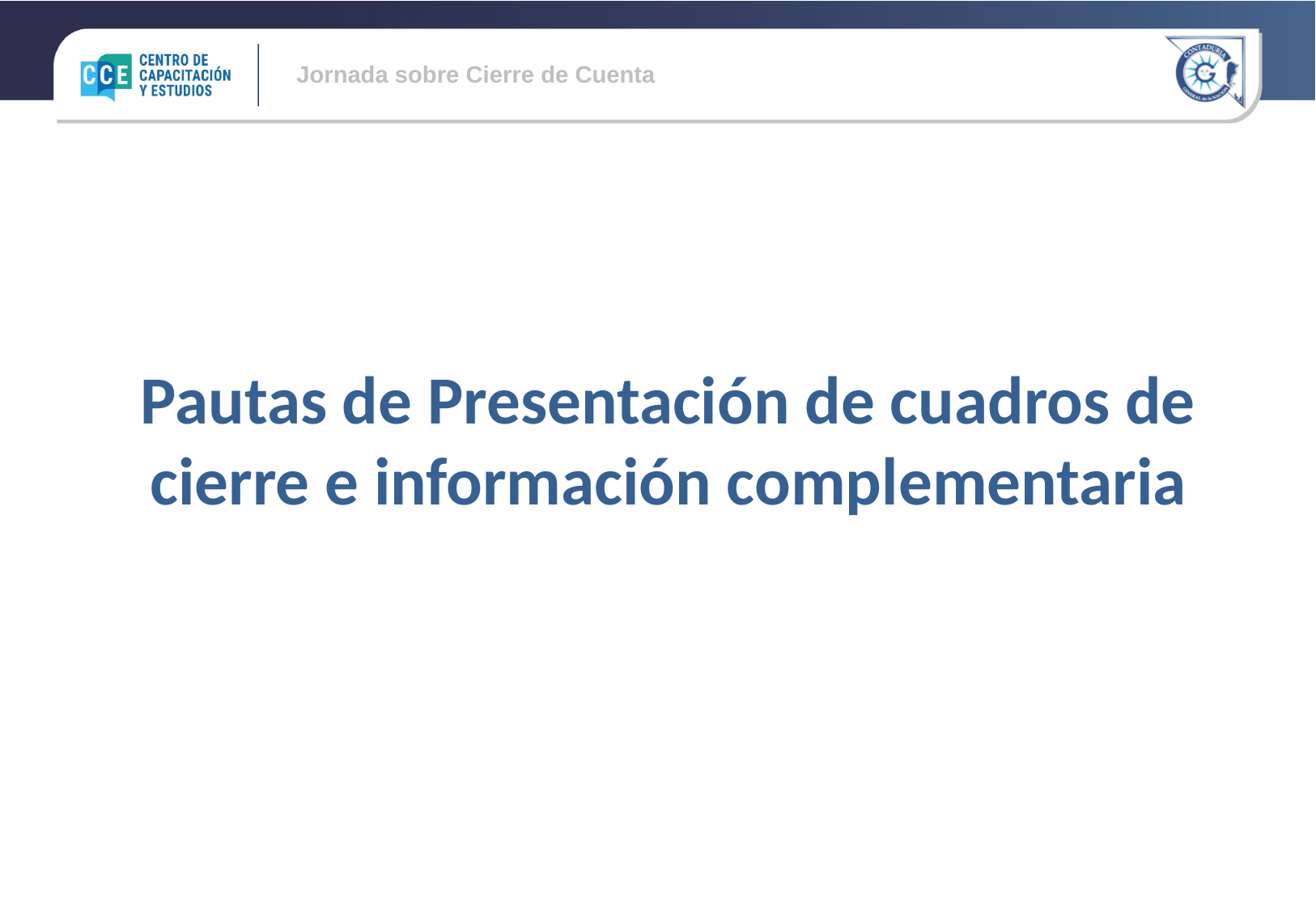

Pautas de Presentación de cuadros de cierre e información complementaria